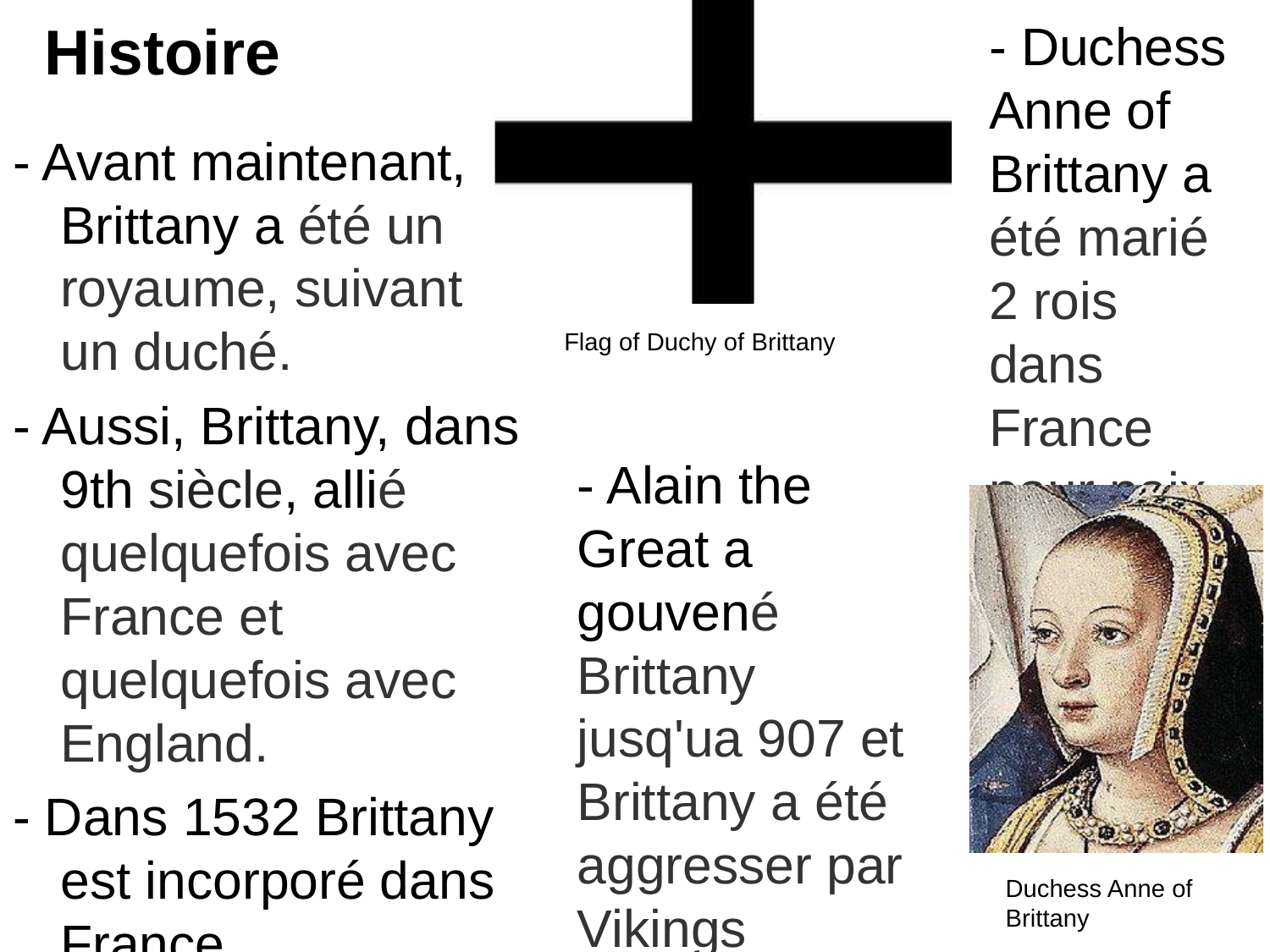

# Histoire

- Duchess Anne of Brittany a été marié 2 rois dans France pour paix dans 1488
- Avant maintenant, Brittany a été un royaume, suivant un duché.
- Aussi, Brittany, dans 9th siècle, allié quelquefois avec France et quelquefois avec England.
- Dans 1532 Brittany est incorporé dans France.
Flag of Duchy of Brittany
- Alain the Great a gouvené Brittany jusq'ua 907 et Brittany a été aggresser par Vikings

Duchess Anne of Brittany